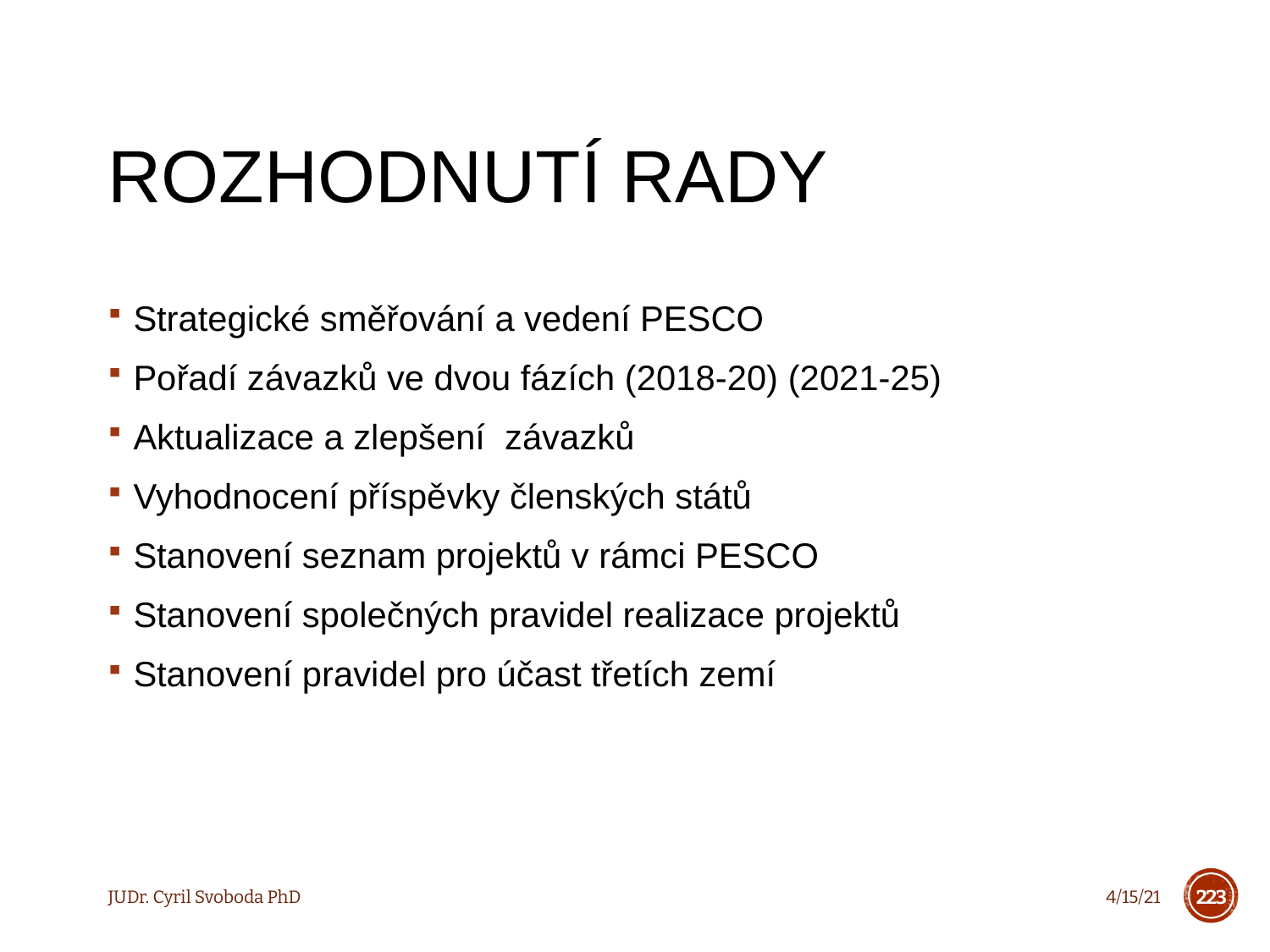

# Rozhodnutí Rady
Strategické směřování a vedení PESCO
Pořadí závazků ve dvou fázích (2018-20) (2021-25)
Aktualizace a zlepšení  závazků
Vyhodnocení příspěvky členských států
Stanovení seznam projektů v rámci PESCO
Stanovení společných pravidel realizace projektů
Stanovení pravidel pro účast třetích zemí
JUDr. Cyril Svoboda PhD
4/15/21
223